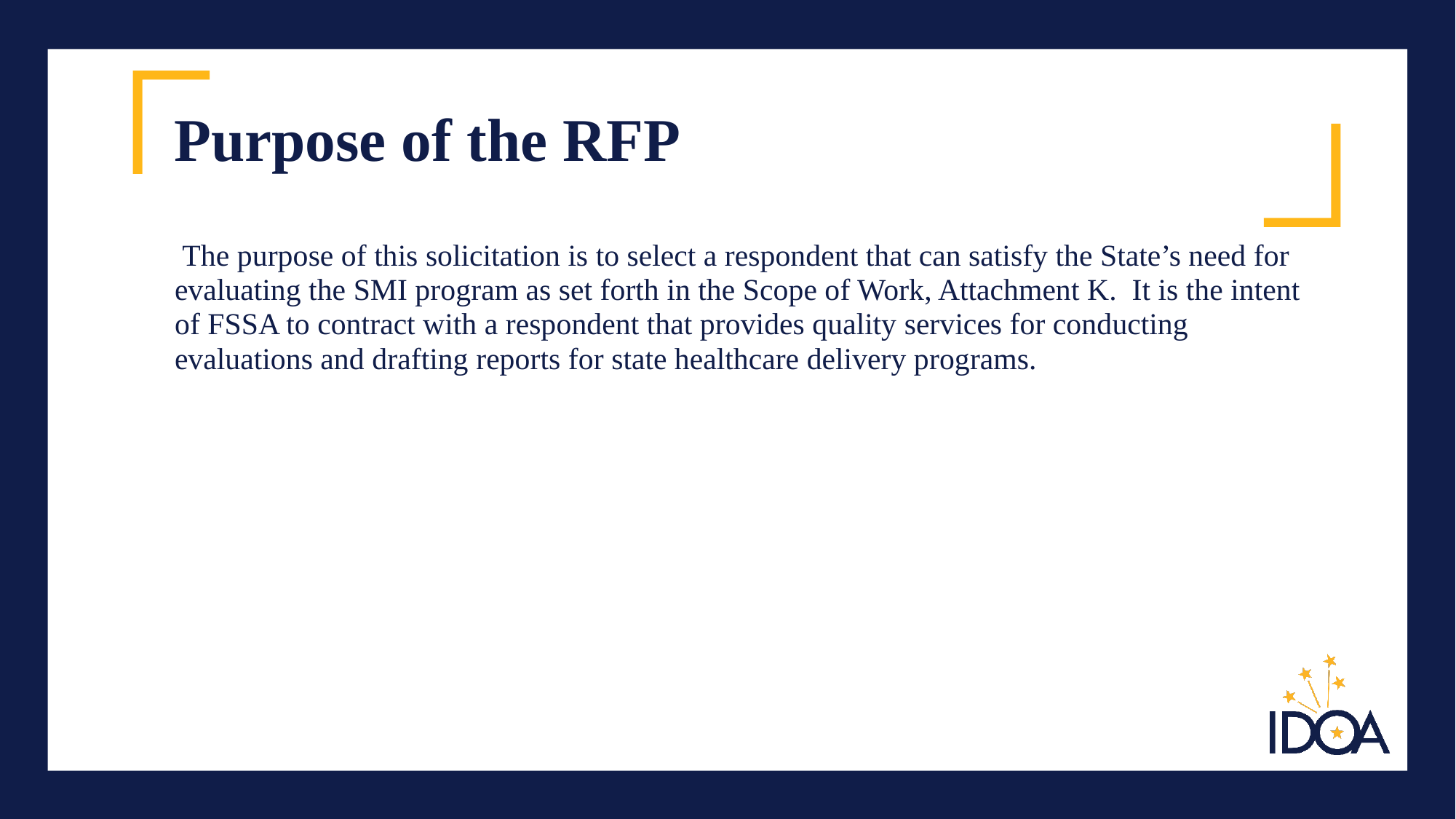

# Purpose of the RFP
 The purpose of this solicitation is to select a respondent that can satisfy the State’s need for evaluating the SMI program as set forth in the Scope of Work, Attachment K.  It is the intent of FSSA to contract with a respondent that provides quality services for conducting evaluations and drafting reports for state healthcare delivery programs.